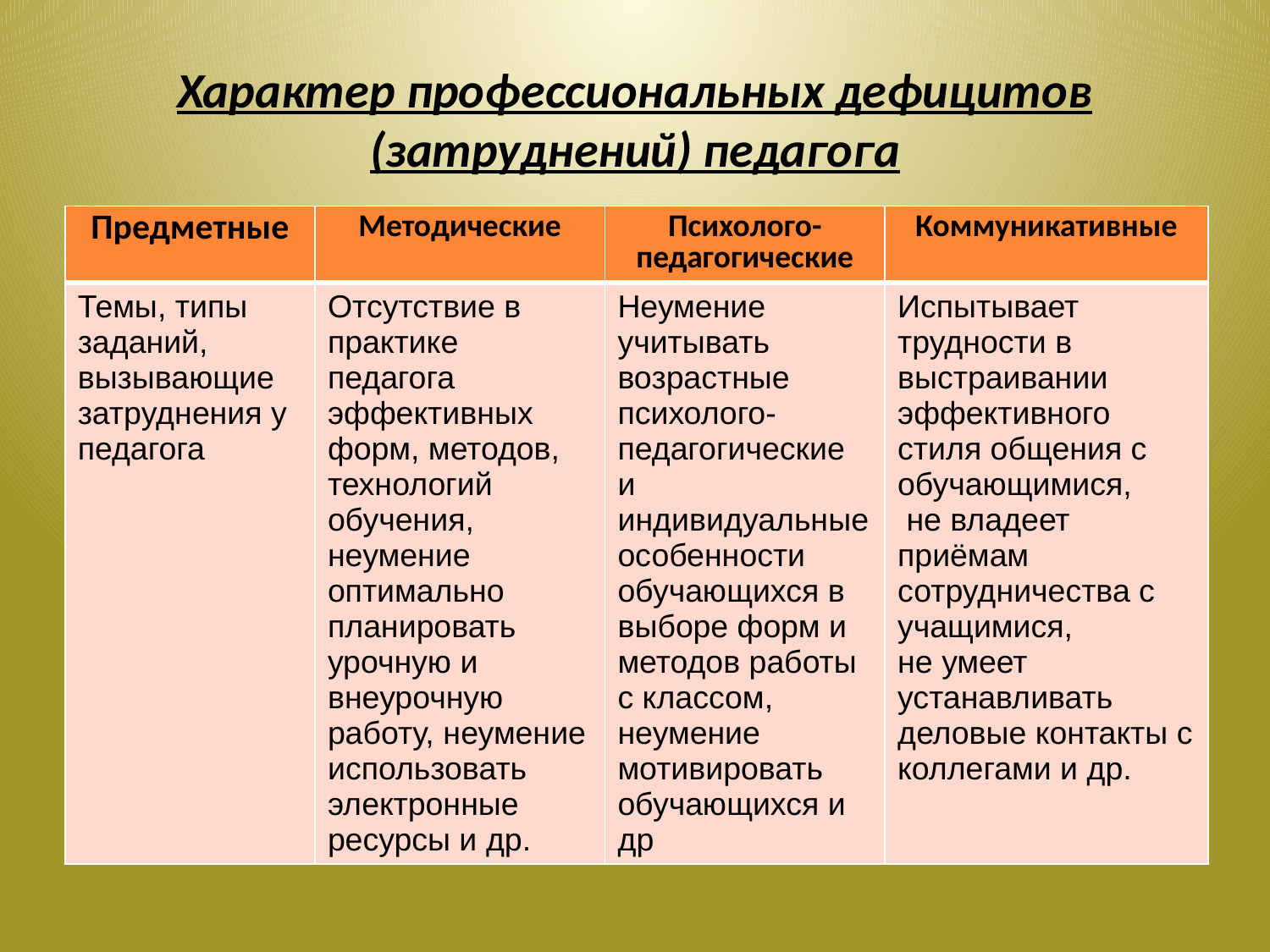

Характер профессиональных дефицитов (затруднений) педагога
| Предметные | Методические | Психолого-педагогические | Коммуникативные |
| --- | --- | --- | --- |
| Темы, типы заданий, вызывающие затруднения у педагога | Отсутствие в практике педагога эффективных форм, методов, технологий обучения, неумение оптимально планировать урочную и внеурочную работу, неумение использовать электронные ресурсы и др. | Неумение учитывать возрастные психолого-педагогические и индивидуальные особенности обучающихся в выборе форм и методов работы с классом, неумение мотивировать обучающихся и др | Испытывает трудности в выстраивании эффективного стиля общения с обучающимися, не владеет приёмам сотрудничества с учащимися, не умеет устанавливать деловые контакты с коллегами и др. |